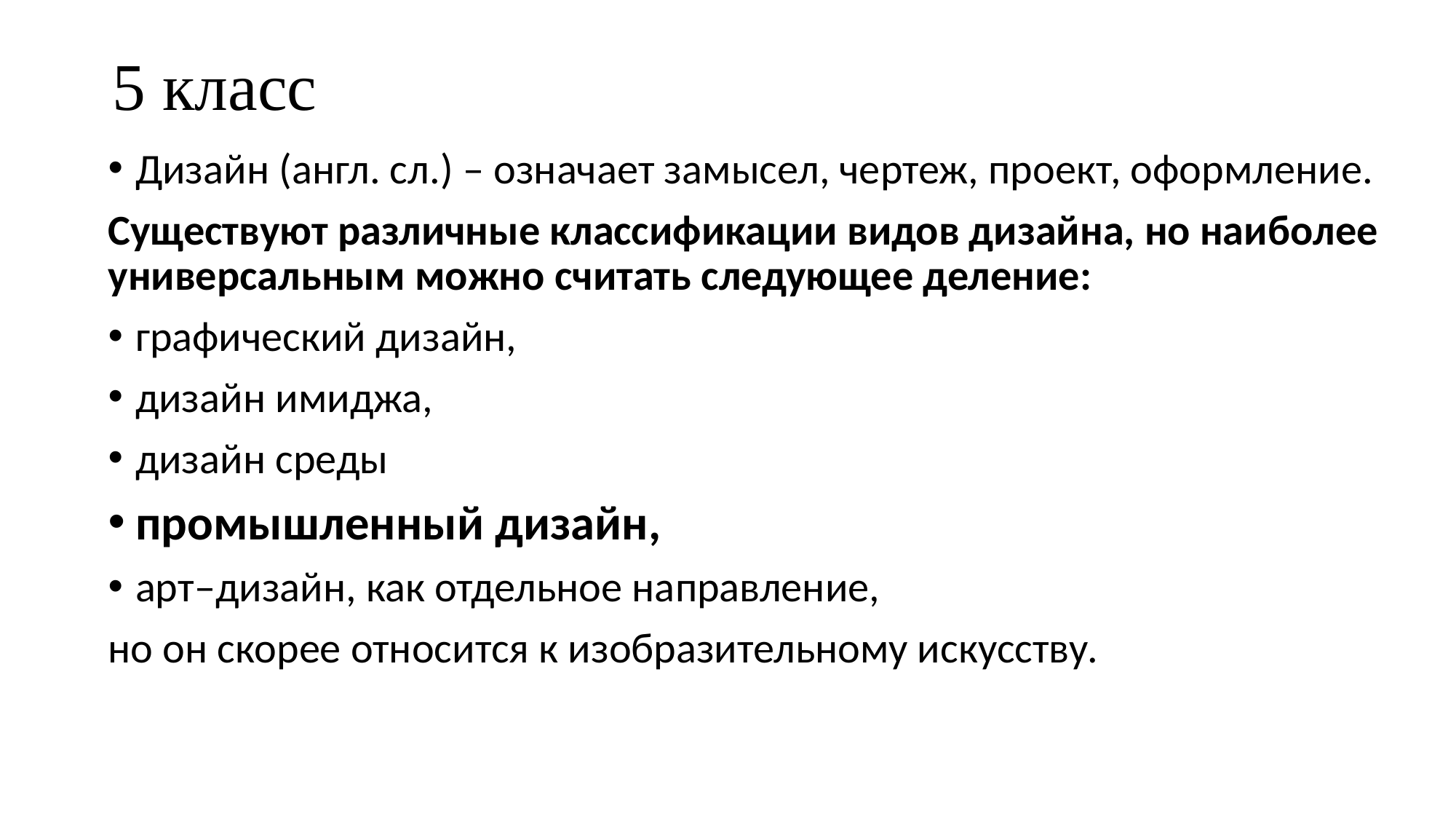

# 5 класс
Дизайн (англ. сл.) – означает замысел, чертеж, проект, оформление.
Существуют различные классификации видов дизайна, но наиболее универсальным можно считать следующее деление:
графический дизайн,
дизайн имиджа,
дизайн среды
промышленный дизайн,
арт–дизайн, как отдельное направление,
но он скорее относится к изобразительному искусству.